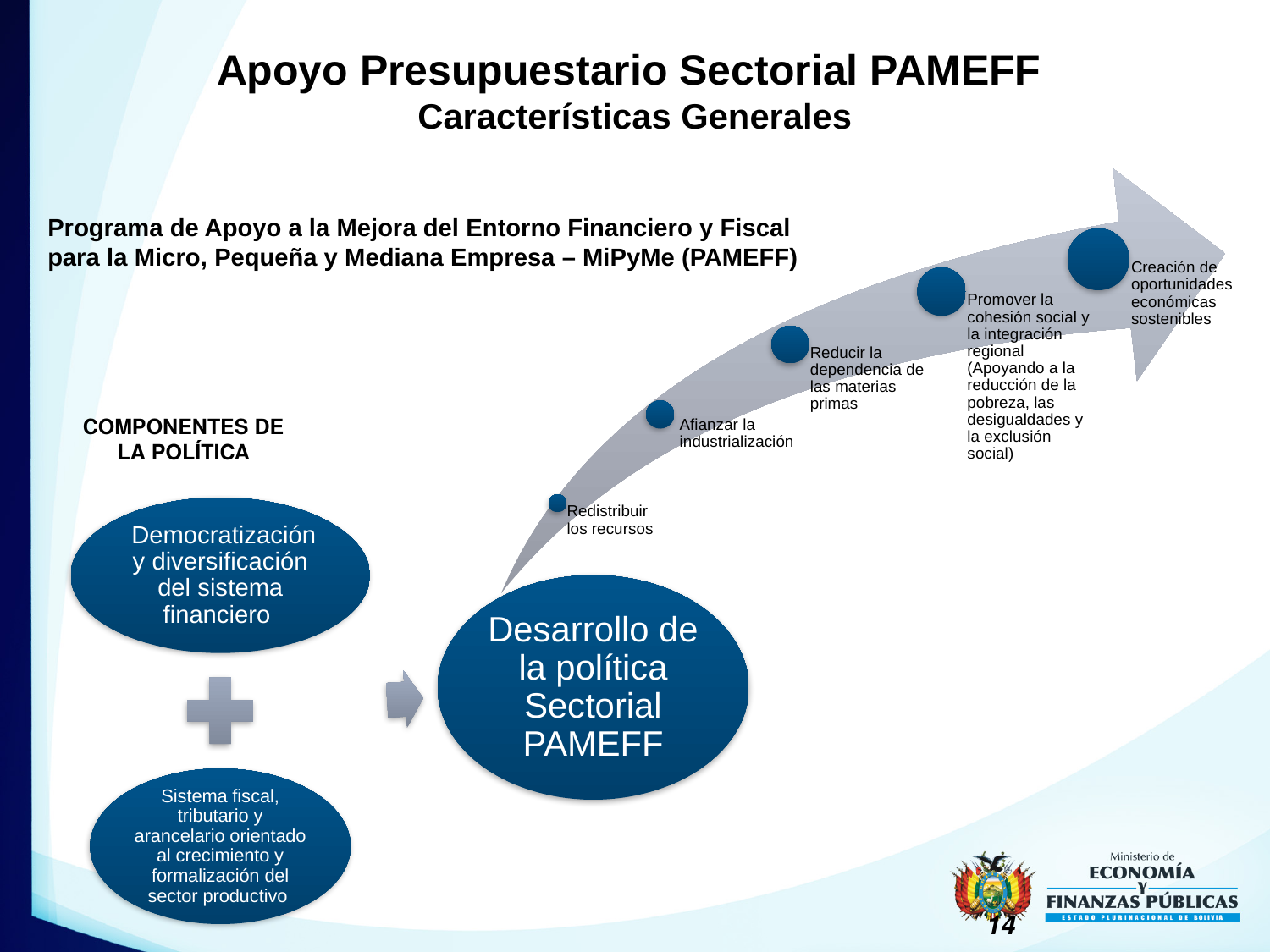

# Apoyo Presupuestario Sectorial PAMEFF Características Generales
Redistribuir los recursos
Afianzar la industrialización
Reducir la dependencia de las materias primas
Promover la cohesión social y la integración regional (Apoyando a la reducción de la pobreza, las desigualdades y la exclusión social)
Creación de oportunidades económicas sostenibles
Programa de Apoyo a la Mejora del Entorno Financiero y Fiscal
para la Micro, Pequeña y Mediana Empresa – MiPyMe (PAMEFF)
COMPONENTES DE LA POLÍTICA
 Democratización y diversificación del sistema financiero

Sistema fiscal, tributario y arancelario orientado al crecimiento y formalización del sector productivo

Desarrollo de la política Sectorial PAMEFF
14